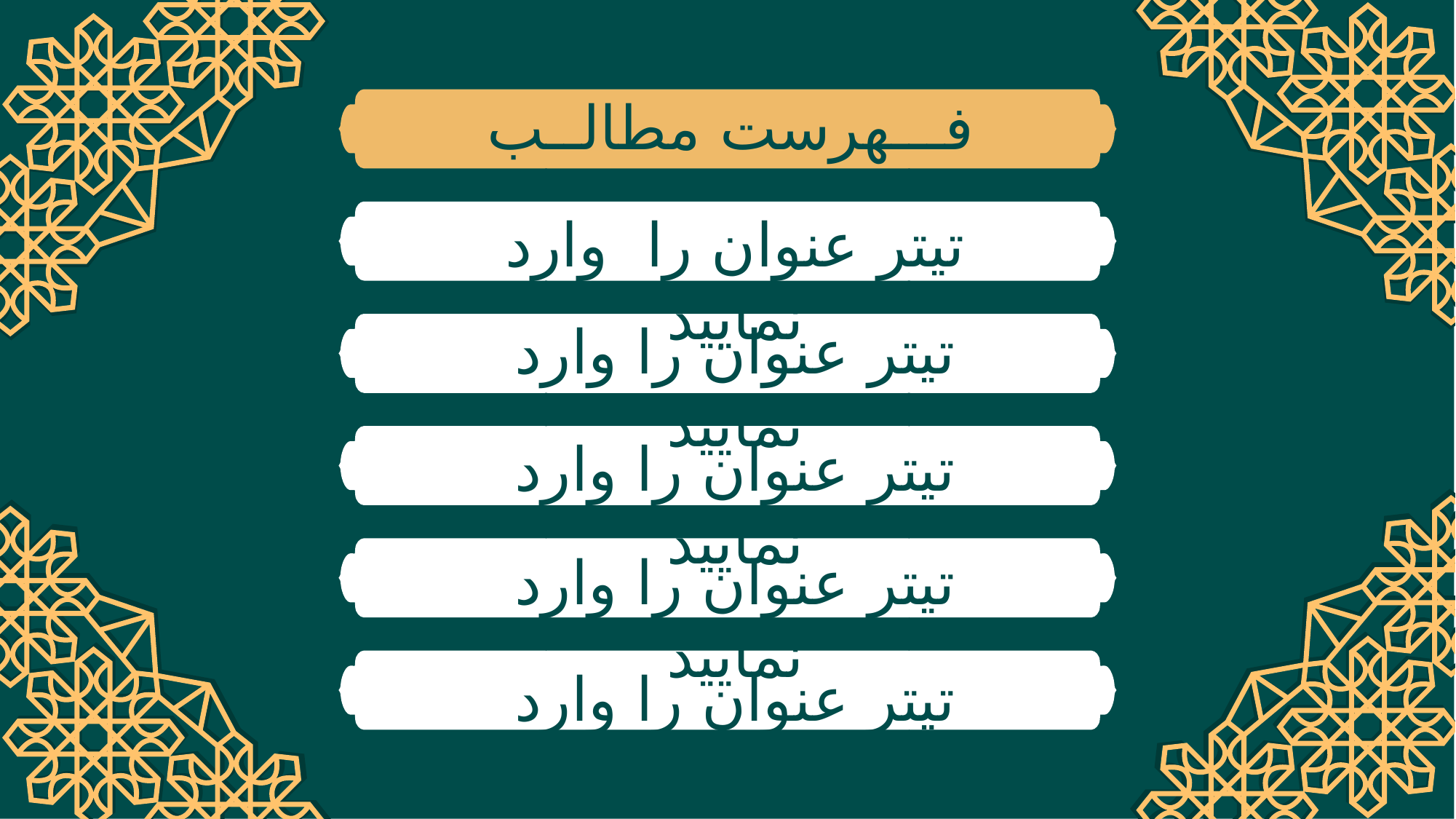

فـــهرست مطالــب

تیتر عنوان را  وارد نمایید

تیتر عنوان را وارد نمایید
تیتر عنوان را وارد نمایید
تیتر عنوان را وارد نمایید
تیتر عنوان را وارد نمایید